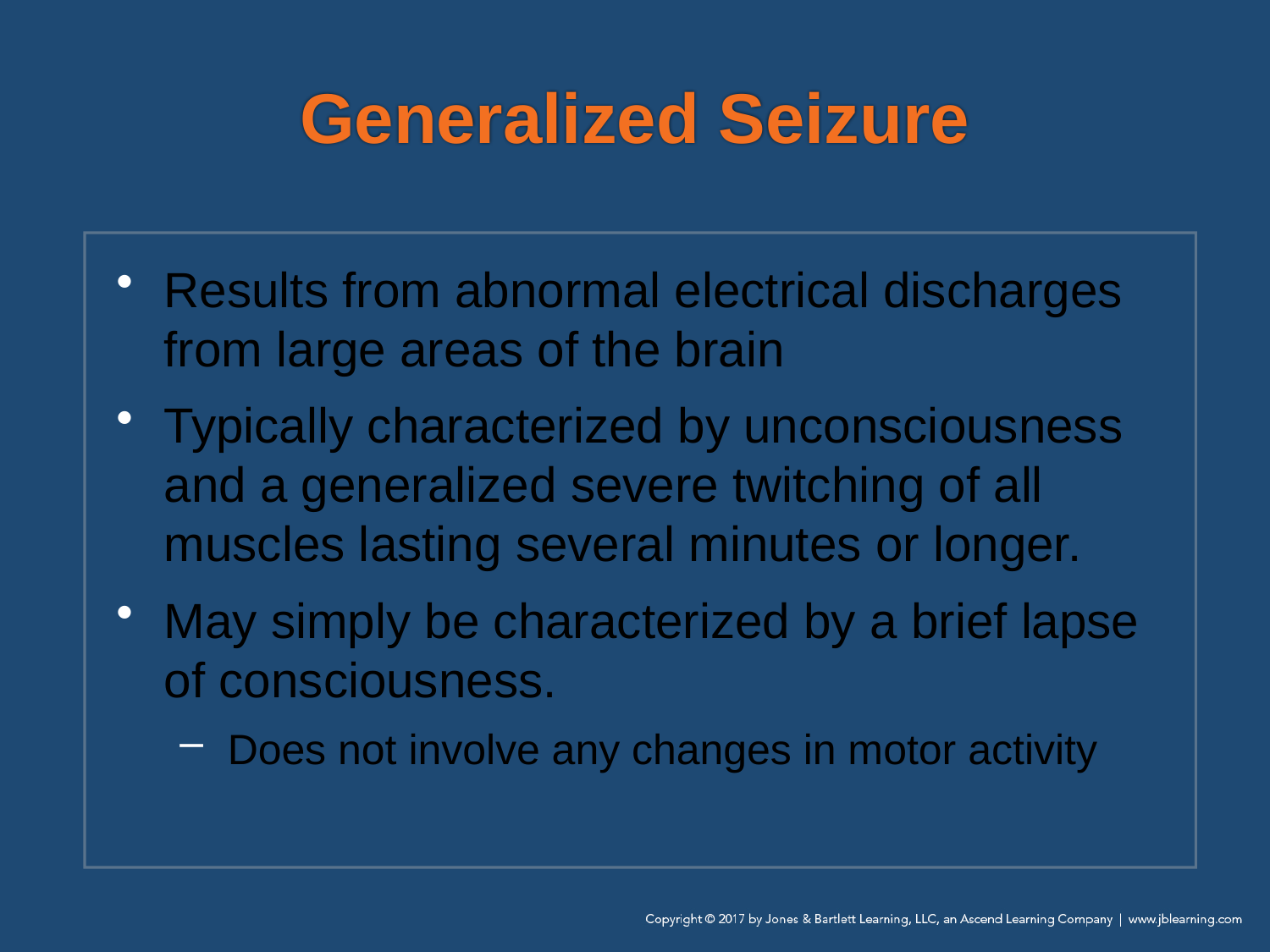

# Generalized Seizure
Results from abnormal electrical discharges from large areas of the brain
Typically characterized by unconsciousness and a generalized severe twitching of all muscles lasting several minutes or longer.
May simply be characterized by a brief lapse of consciousness.
Does not involve any changes in motor activity